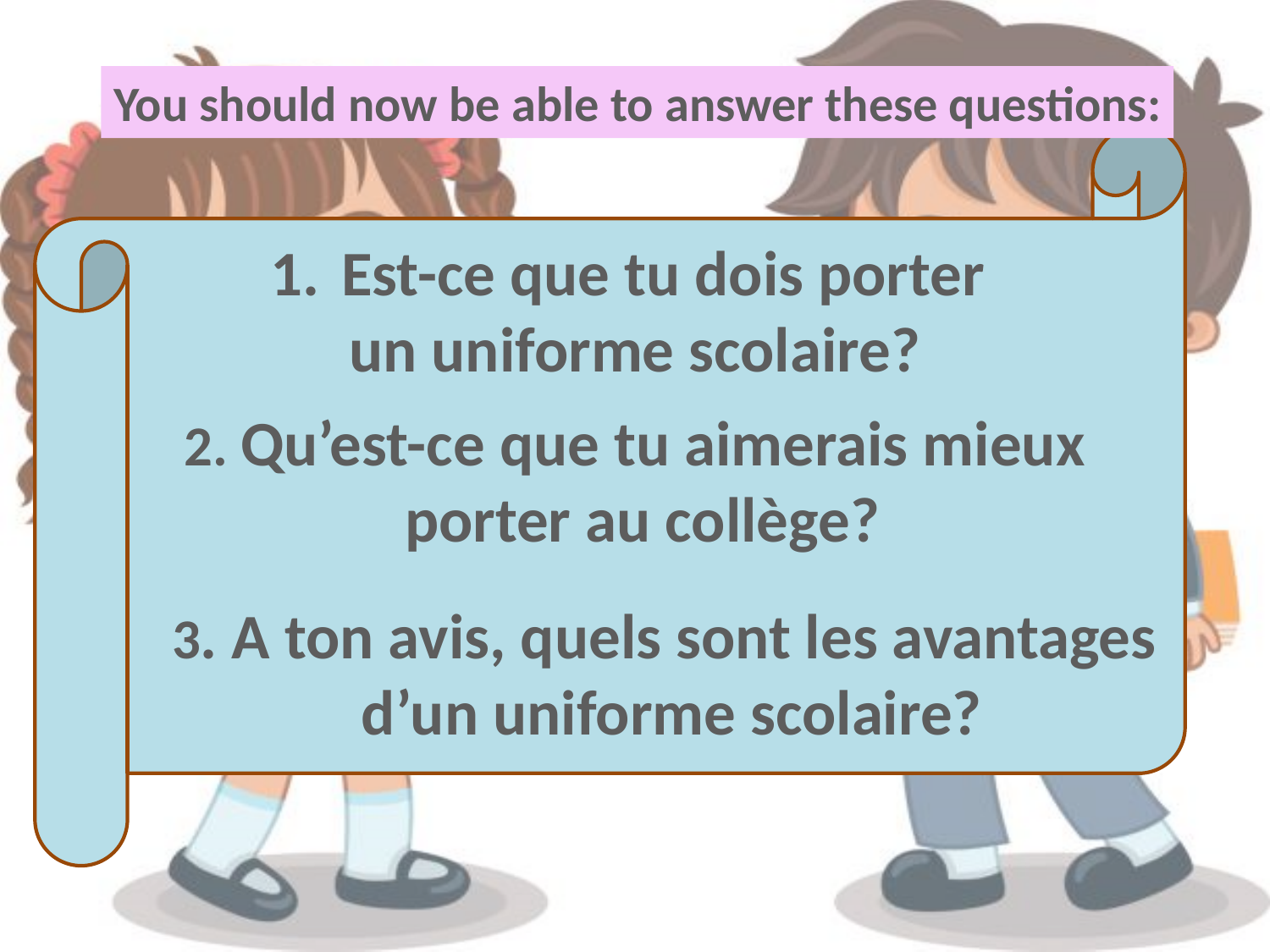

You should now be able to answer these questions:

Est-ce que tu dois porter
un uniforme scolaire?
2. Qu’est-ce que tu aimerais mieux
porter au collège?
3. A ton avis, quels sont les avantages
 d’un uniforme scolaire?